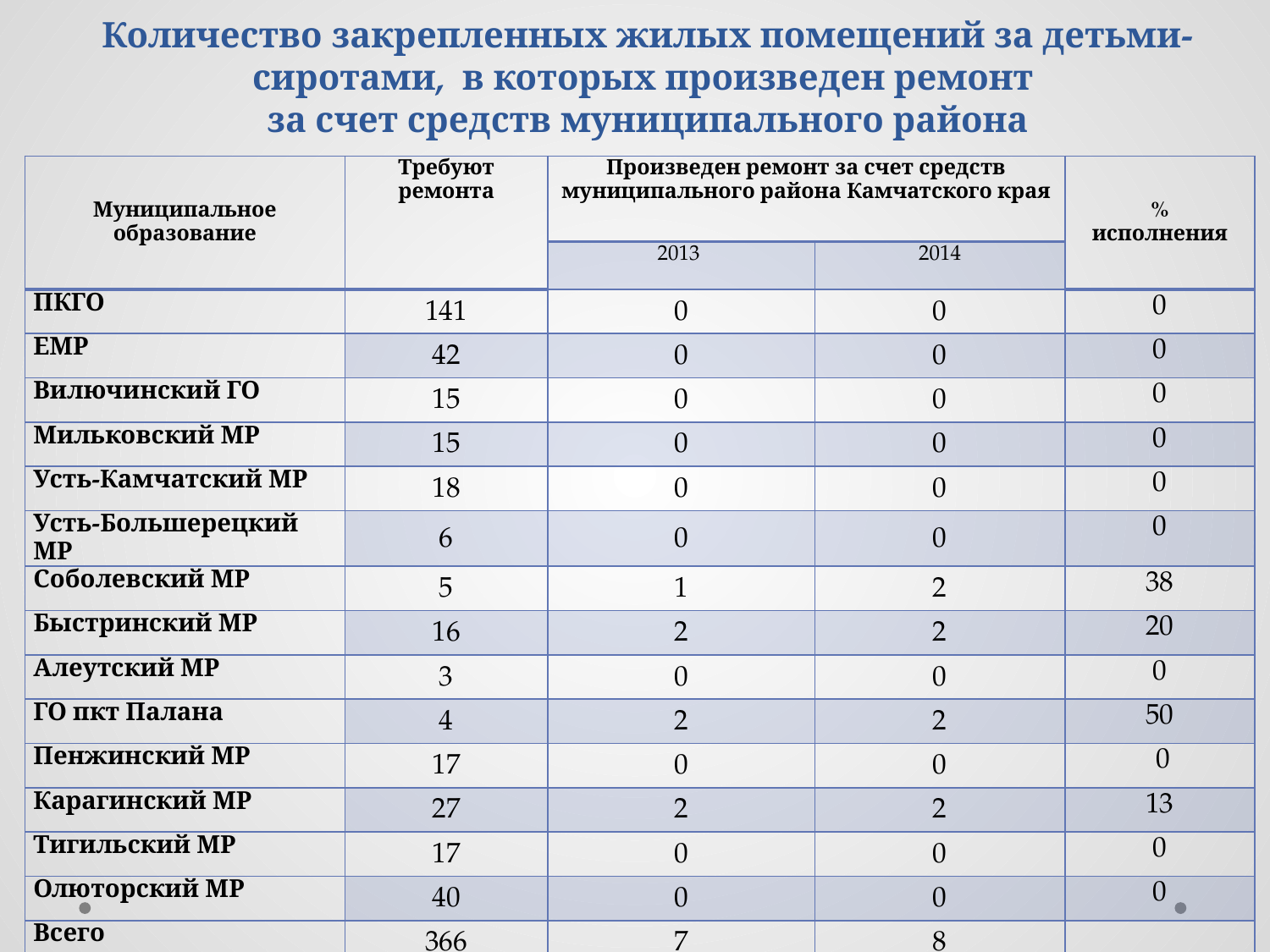

# Количество закрепленных жилых помещений за детьми-сиротами,  в которых произведен ремонт за счет средств муниципального района
| Муниципальное образование | Требуют ремонта | Произведен ремонт за счет средств муниципального района Камчатского края |  | % исполнения |
| --- | --- | --- | --- | --- |
|  |  | 2013 | 2014 |  |
| ПКГО | 141 | 0 | 0 | 0 |
| ЕМР | 42 | 0 | 0 | 0 |
| Вилючинский ГО | 15 | 0 | 0 | 0 |
| Мильковский МР | 15 | 0 | 0 | 0 |
| Усть-Камчатский МР | 18 | 0 | 0 | 0 |
| Усть-Большерецкий МР | 6 | 0 | 0 | 0 |
| Соболевский МР | 5 | 1 | 2 | 38 |
| Быстринский МР | 16 | 2 | 2 | 20 |
| Алеутский МР | 3 | 0 | 0 | 0 |
| ГО пкт Палана | 4 | 2 | 2 | 50 |
| Пенжинский МР | 17 | 0 | 0 | 0 |
| Карагинский МР | 27 | 2 | 2 | 13 |
| Тигильский МР | 17 | 0 | 0 | 0 |
| Олюторский МР | 40 | 0 | 0 | 0 |
| Всего | 366 | 7 | 8 |  |